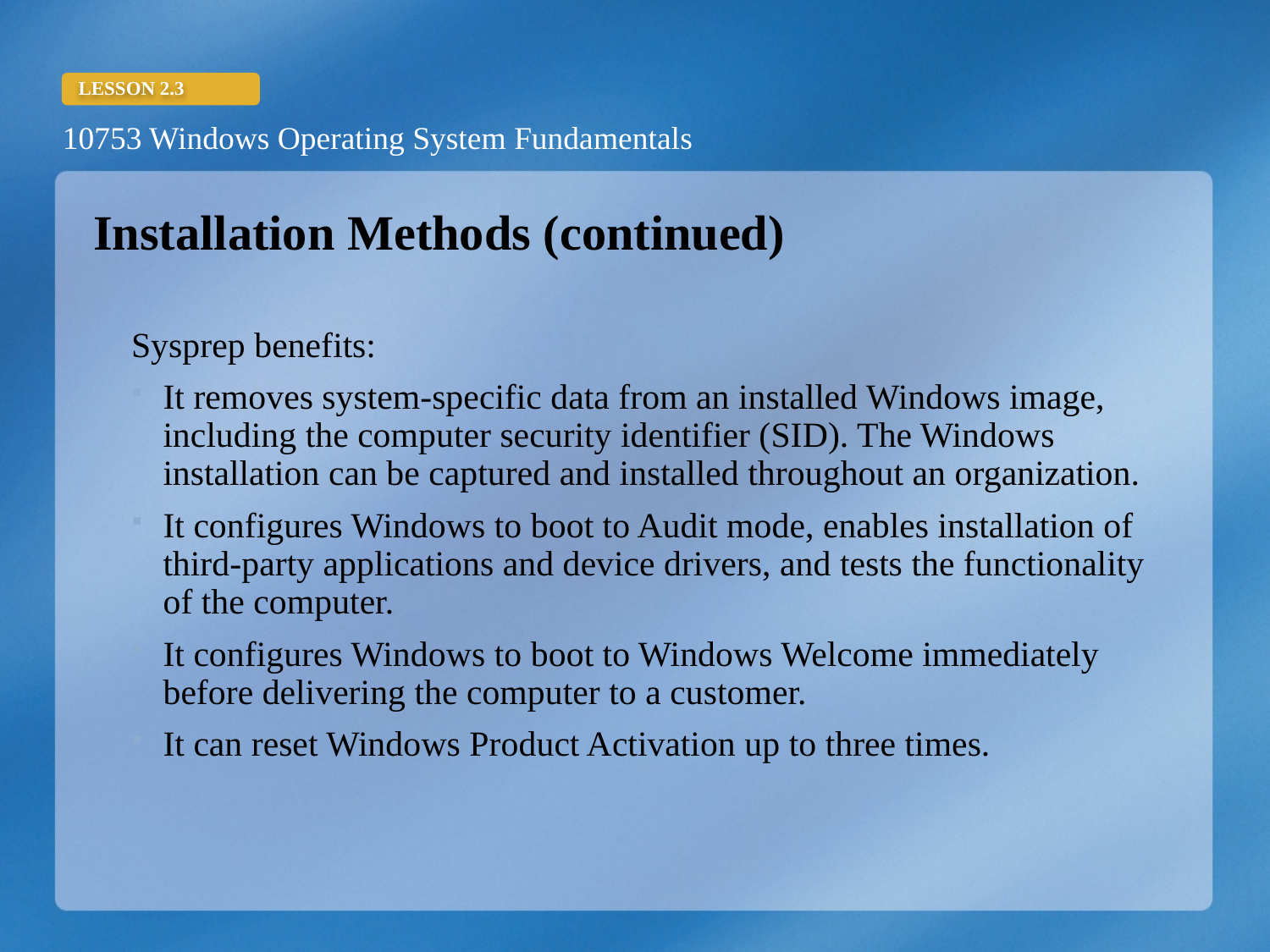

Installation Methods (continued)

Sysprep benefits:
It removes system-specific data from an installed Windows image, including the computer security identifier (SID). The Windows installation can be captured and installed throughout an organization.
It configures Windows to boot to Audit mode, enables installation of third-party applications and device drivers, and tests the functionality of the computer.
It configures Windows to boot to Windows Welcome immediately before delivering the computer to a customer.
It can reset Windows Product Activation up to three times.